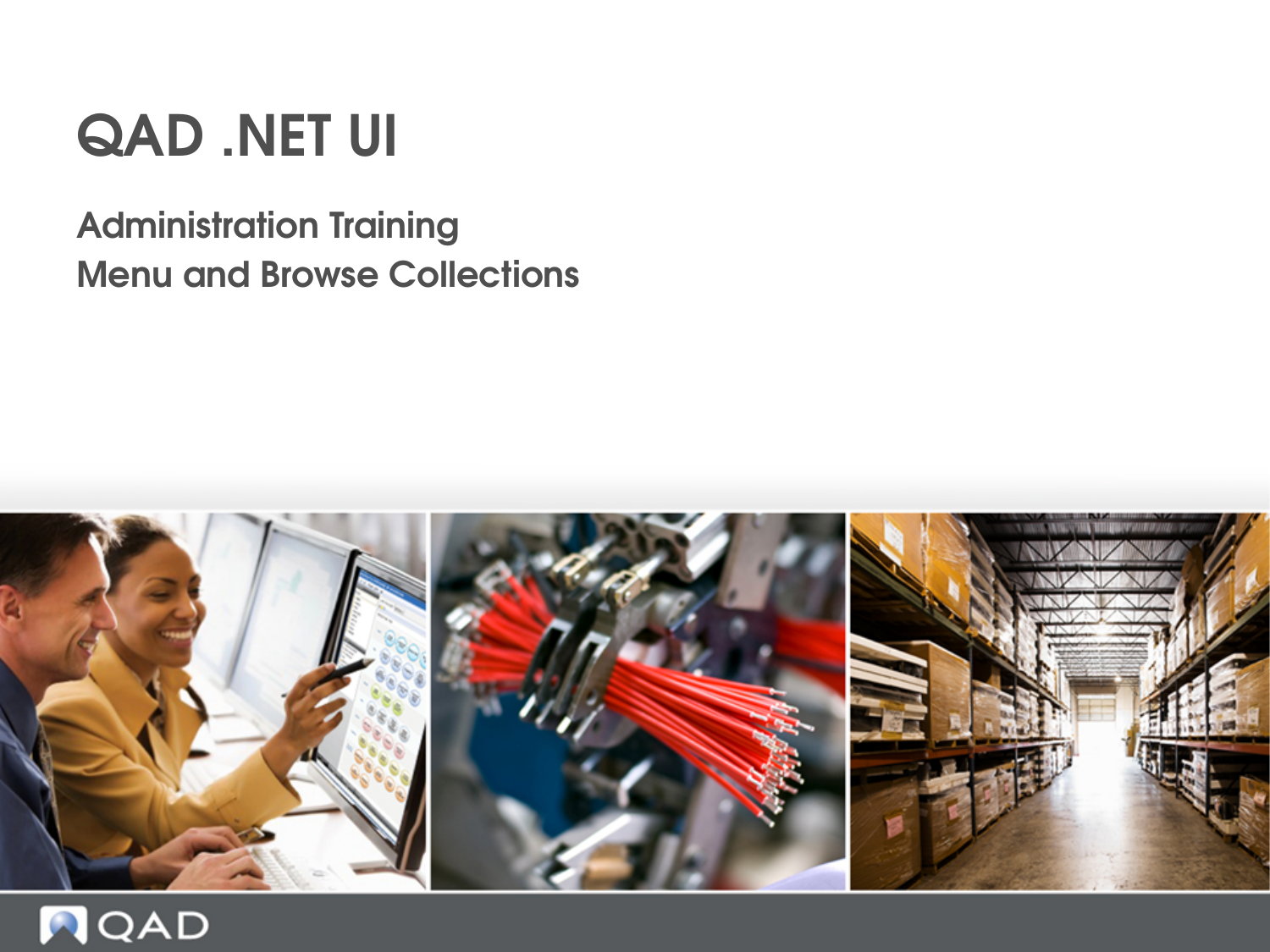

# QAD .NET UI
Administration Training
Menu and Browse Collections